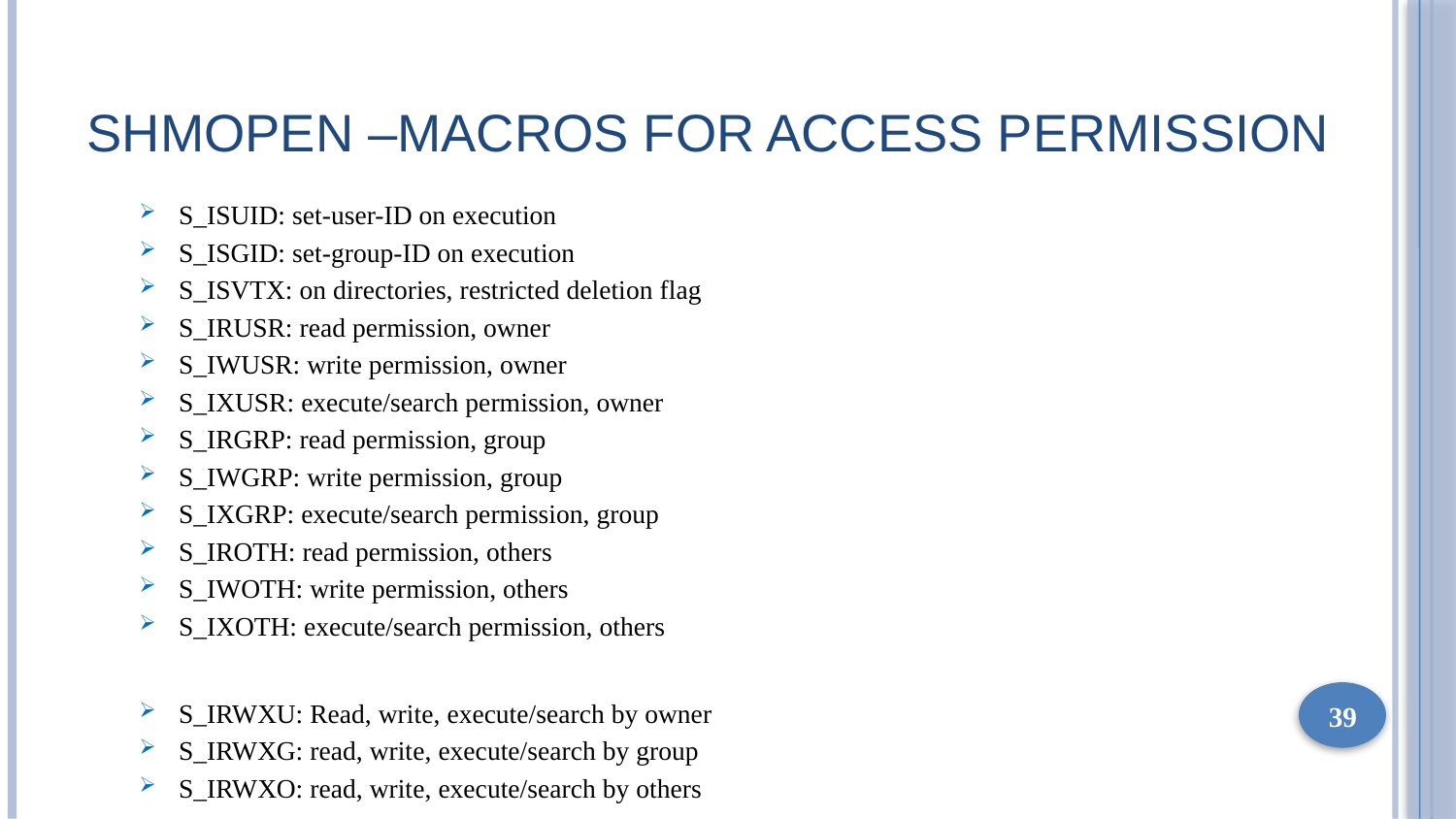

# SHMOPEN –Macros for Access Permission
S_ISUID: set-user-ID on execution
S_ISGID: set-group-ID on execution
S_ISVTX: on directories, restricted deletion flag
S_IRUSR: read permission, owner
S_IWUSR: write permission, owner
S_IXUSR: execute/search permission, owner
S_IRGRP: read permission, group
S_IWGRP: write permission, group
S_IXGRP: execute/search permission, group
S_IROTH: read permission, others
S_IWOTH: write permission, others
S_IXOTH: execute/search permission, others

S_IRWXU: Read, write, execute/search by owner
S_IRWXG: read, write, execute/search by group
S_IRWXO: read, write, execute/search by others

39